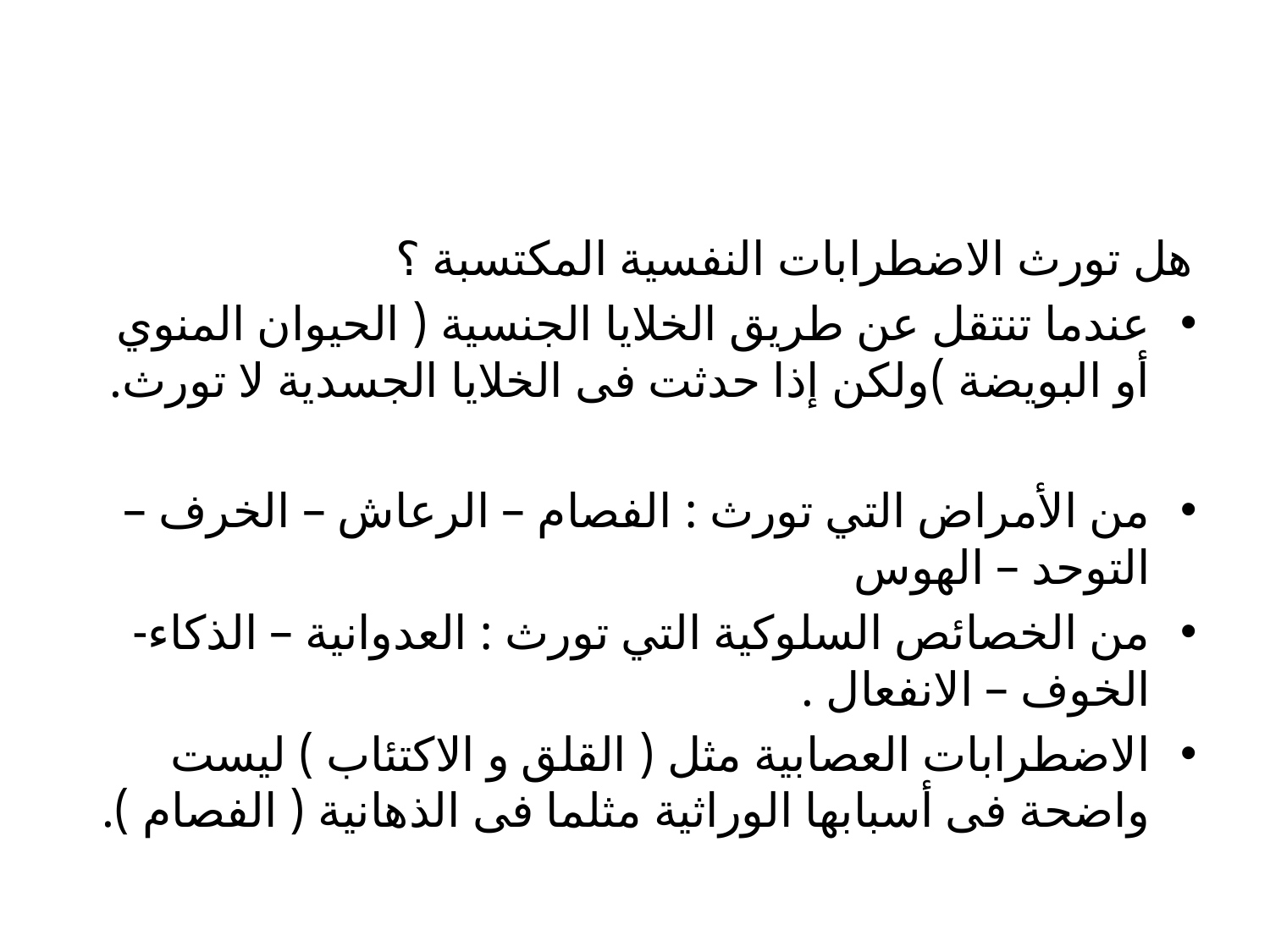

#
هل تورث الاضطرابات النفسية المكتسبة ؟
عندما تنتقل عن طريق الخلايا الجنسية ( الحيوان المنوي أو البويضة )ولكن إذا حدثت فى الخلايا الجسدية لا تورث.

من الأمراض التي تورث : الفصام – الرعاش – الخرف – التوحد – الهوس
من الخصائص السلوكية التي تورث : العدوانية – الذكاء-  الخوف – الانفعال .
الاضطرابات العصابية مثل ( القلق و الاكتئاب ) ليست واضحة فى أسبابها الوراثية مثلما فى الذهانية ( الفصام ).